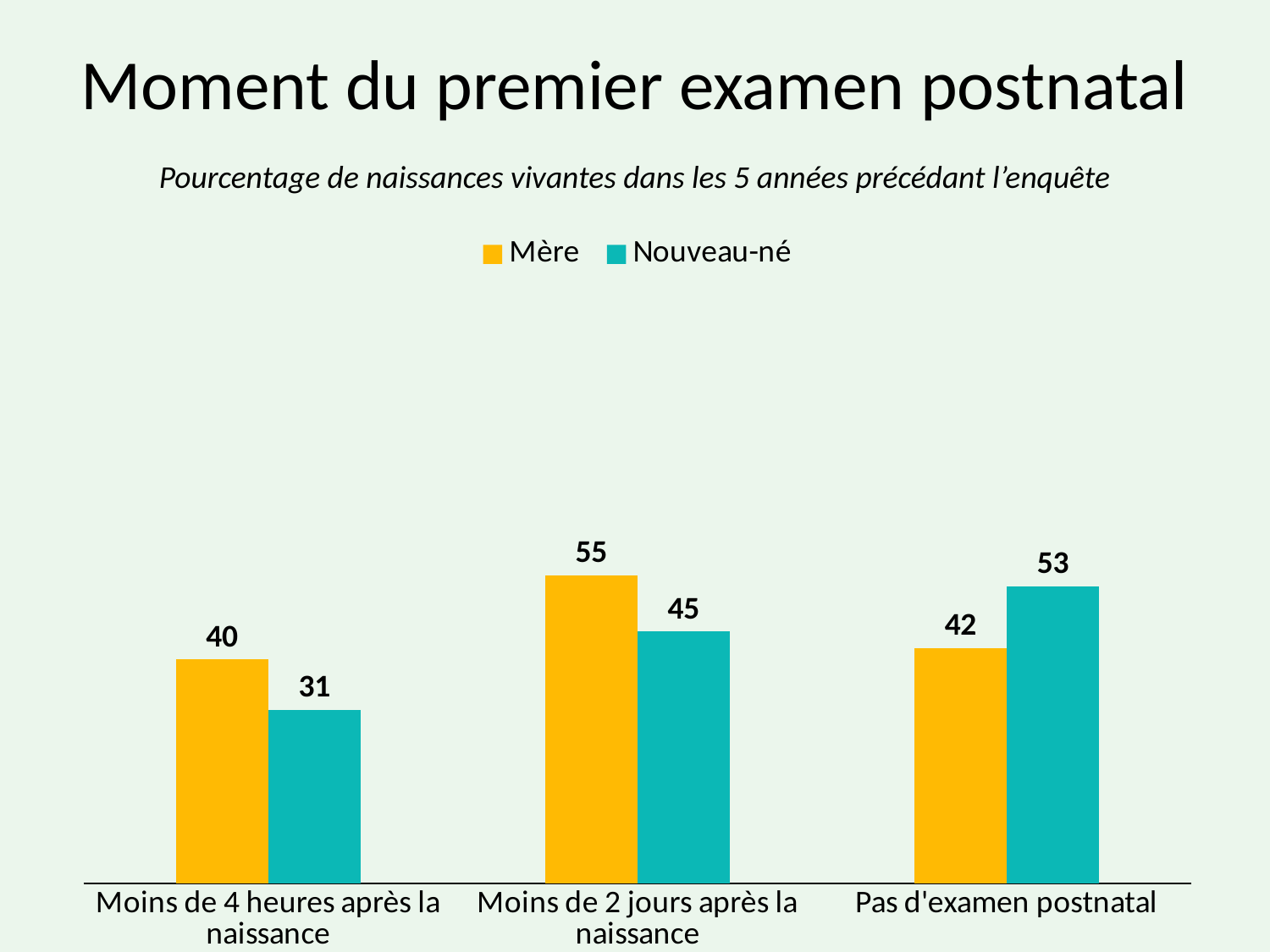

# Moment du premier examen postnatal
Pourcentage de naissances vivantes dans les 5 années précédant l’enquête

### Chart

| Category | Mère  | Nouveau-né |
|---|---|---|
| Moins de 4 heures après la naissance | 40.0 | 31.0 |
| Moins de 2 jours après la naissance | 55.0 | 45.0 |
| Pas d'examen postnatal | 42.0 | 53.0 |